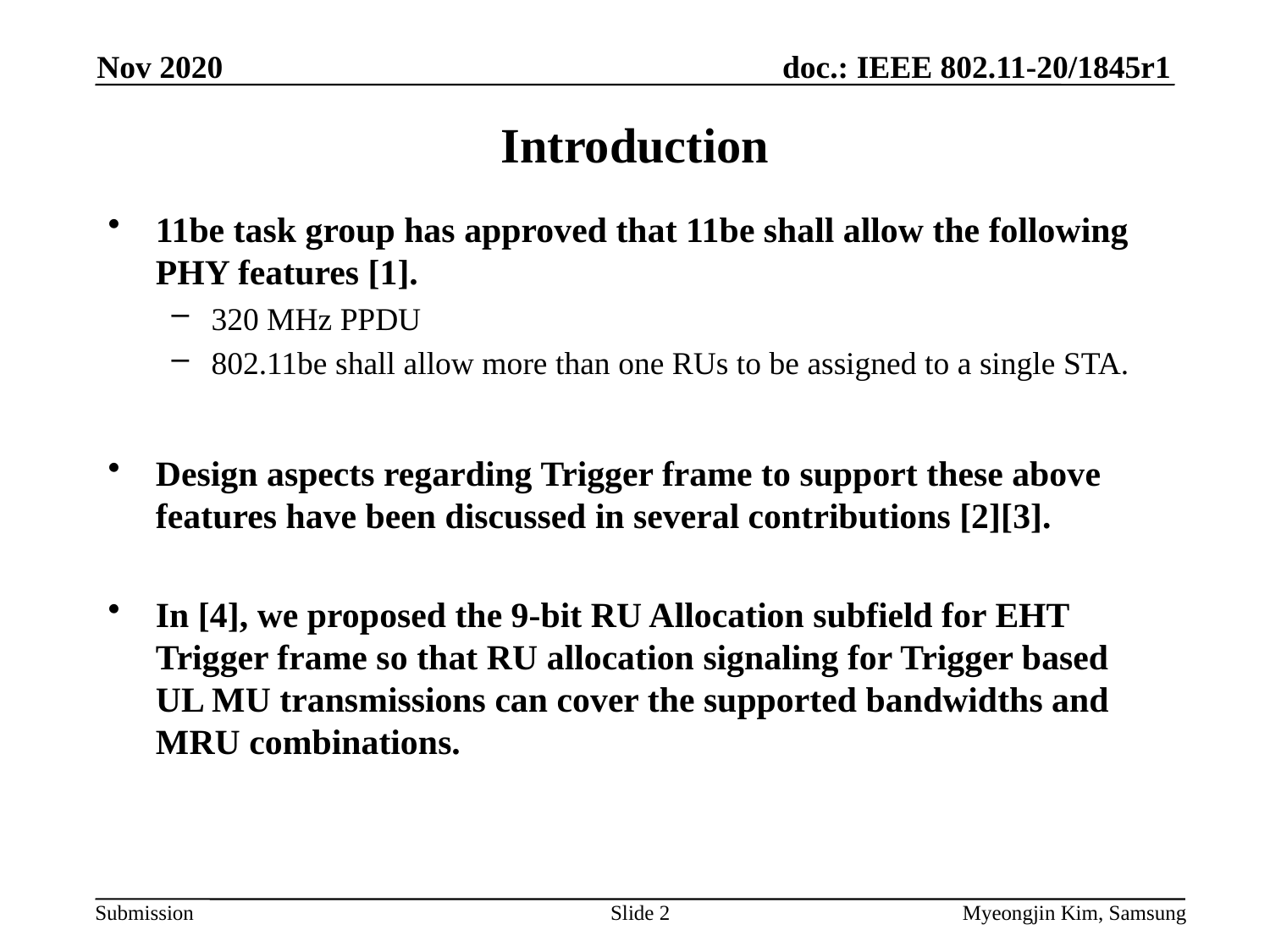

Nov 2020
# Introduction
11be task group has approved that 11be shall allow the following PHY features [1].
320 MHz PPDU
802.11be shall allow more than one RUs to be assigned to a single STA.

Design aspects regarding Trigger frame to support these above features have been discussed in several contributions [2][3].

In [4], we proposed the 9-bit RU Allocation subfield for EHT Trigger frame so that RU allocation signaling for Trigger based UL MU transmissions can cover the supported bandwidths and MRU combinations.

Slide 2
Myeongjin Kim, Samsung